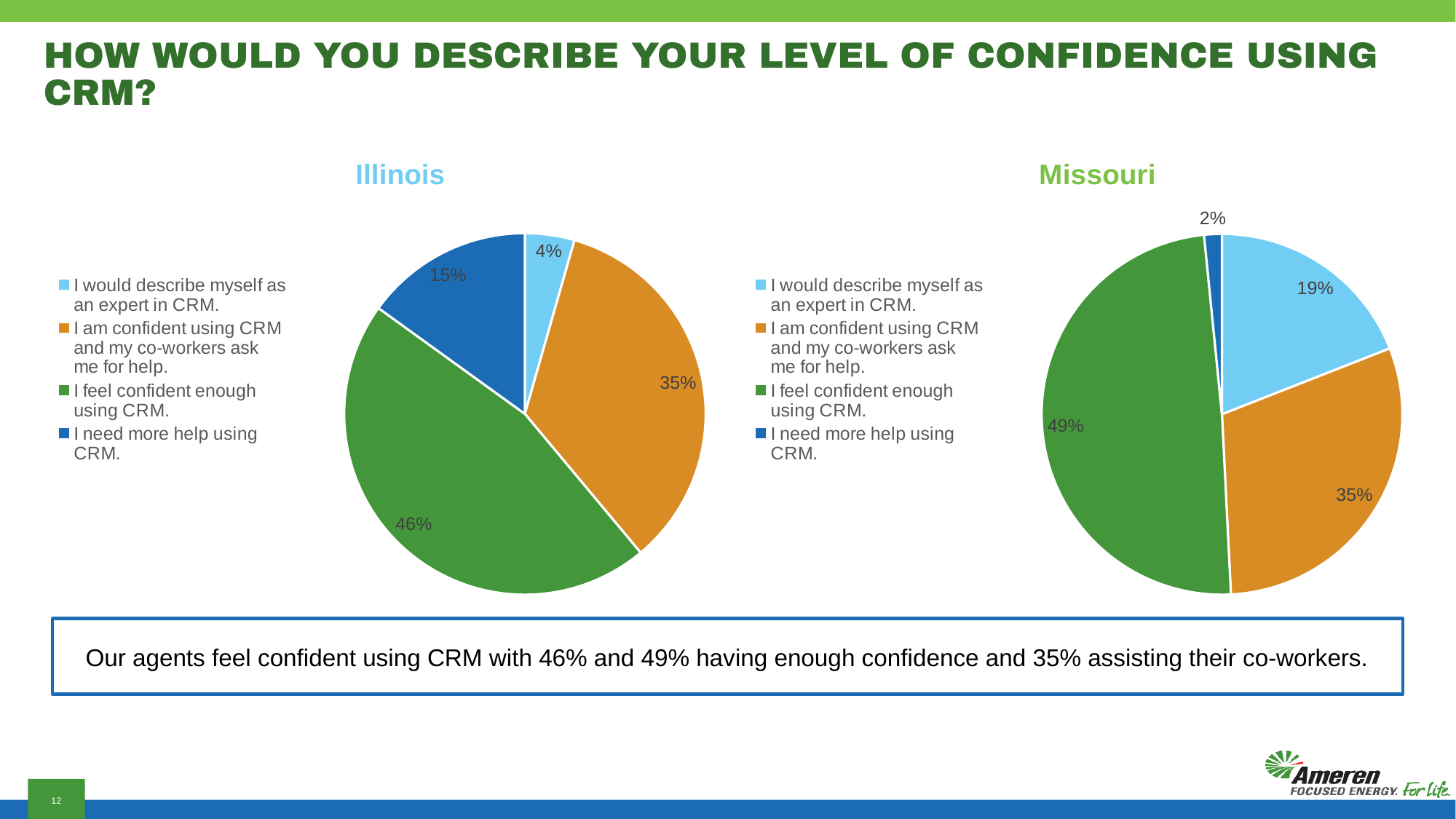

# How would you describe your level of confidence using CRM?

### Chart: Illinois

| Category | Illinois |
|---|---|
| I would describe myself as an expert in CRM.  | 5.0 |
| I am confident using CRM and my co-workers ask me for help. | 39.0 |
| I feel confident enough using CRM.  | 52.0 |
| I need more help using CRM. | 17.0 |

### Chart: Missouri

| Category | Missouri |
|---|---|
| I would describe myself as an expert in CRM.  | 12.0 |
| I am confident using CRM and my co-workers ask me for help. | 19.0 |
| I feel confident enough using CRM. | 31.0 |
| I need more help using CRM. | 1.0 |
Our agents feel confident using CRM with 46% and 49% having enough confidence and 35% assisting their co-workers.